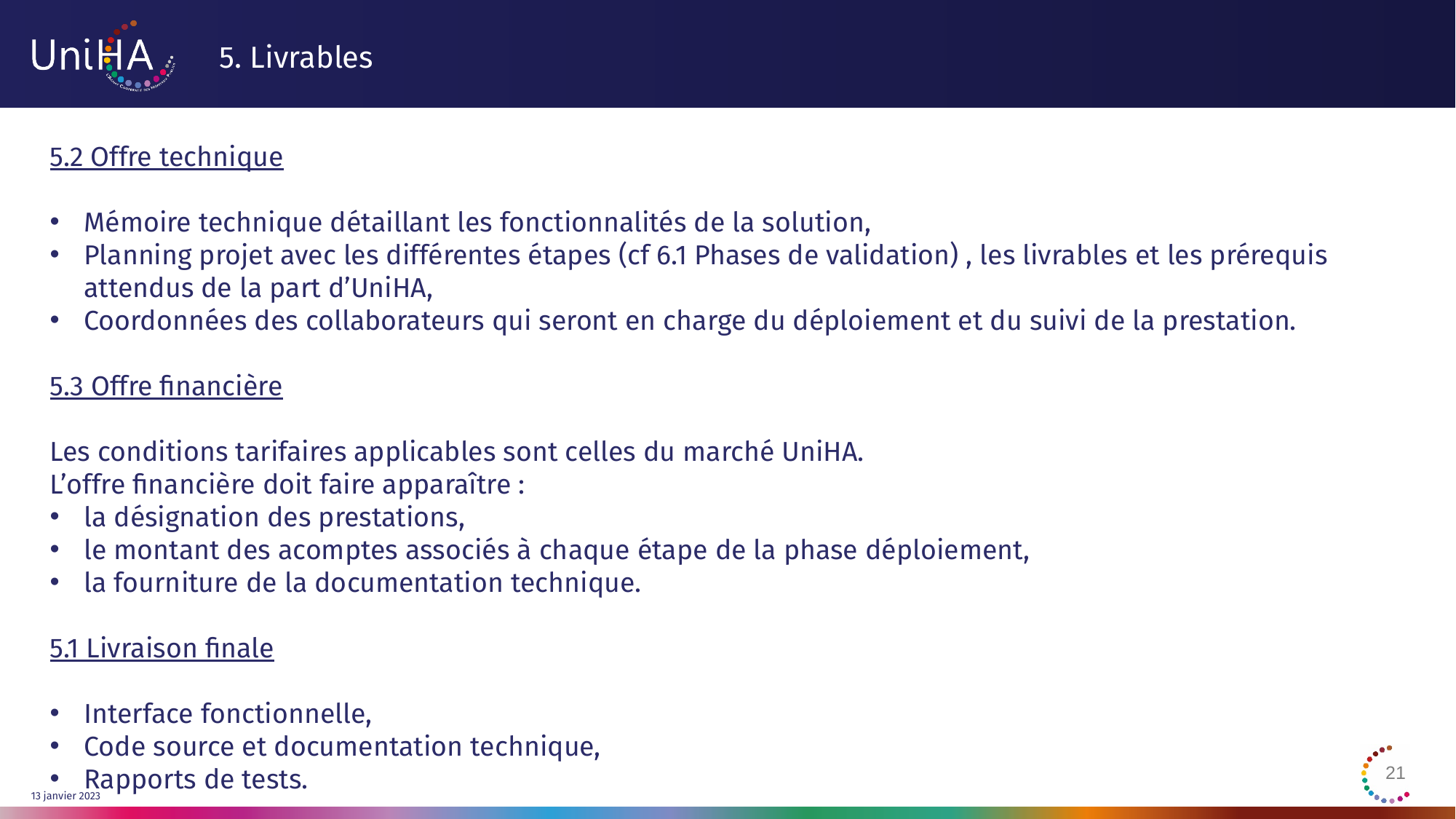

# 5. Livrables
5.2 Offre technique

Mémoire technique détaillant les fonctionnalités de la solution,
Planning projet avec les différentes étapes (cf 6.1 Phases de validation) , les livrables et les prérequis attendus de la part d’UniHA,
Coordonnées des collaborateurs qui seront en charge du déploiement et du suivi de la prestation.

5.3 Offre financière

Les conditions tarifaires applicables sont celles du marché UniHA.
L’offre financière doit faire apparaître :
la désignation des prestations,
le montant des acomptes associés à chaque étape de la phase déploiement,
la fourniture de la documentation technique.

5.1 Livraison finale

Interface fonctionnelle,
Code source et documentation technique,
Rapports de tests.